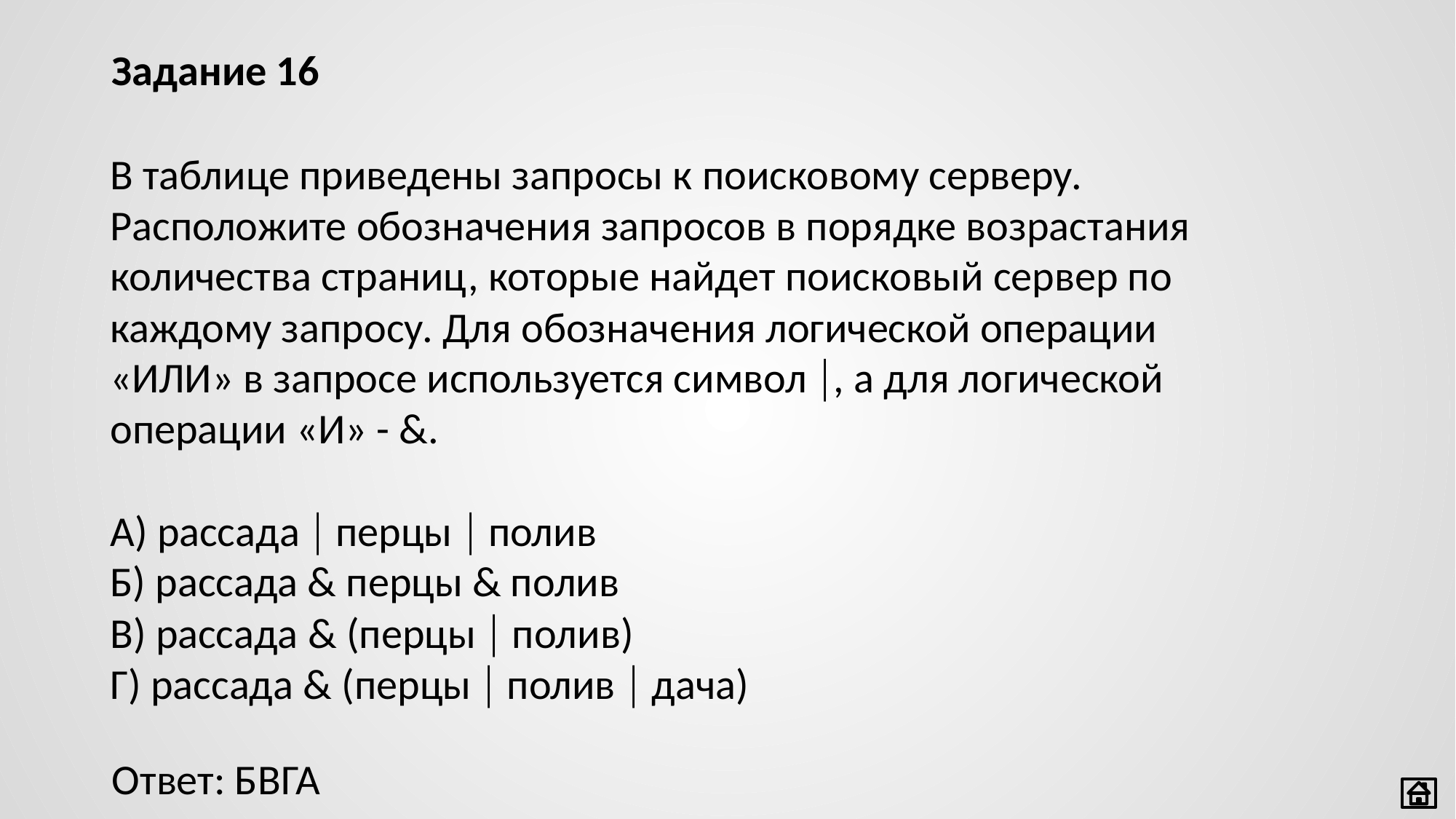

Задание 16
В таблице приведены запросы к поисковому серверу. Расположите обозначения запросов в порядке возрастания количества страниц, которые найдет поисковый сервер по каждому запросу. Для обозначения логической операции «ИЛИ» в запросе используется символ |, а для логической операции «И» - &.

А) рассада | перцы | полив
Б) рассада & перцы & полив
В) рассада & (перцы | полив)
Г) рассада & (перцы | полив | дача)
Ответ: БВГА